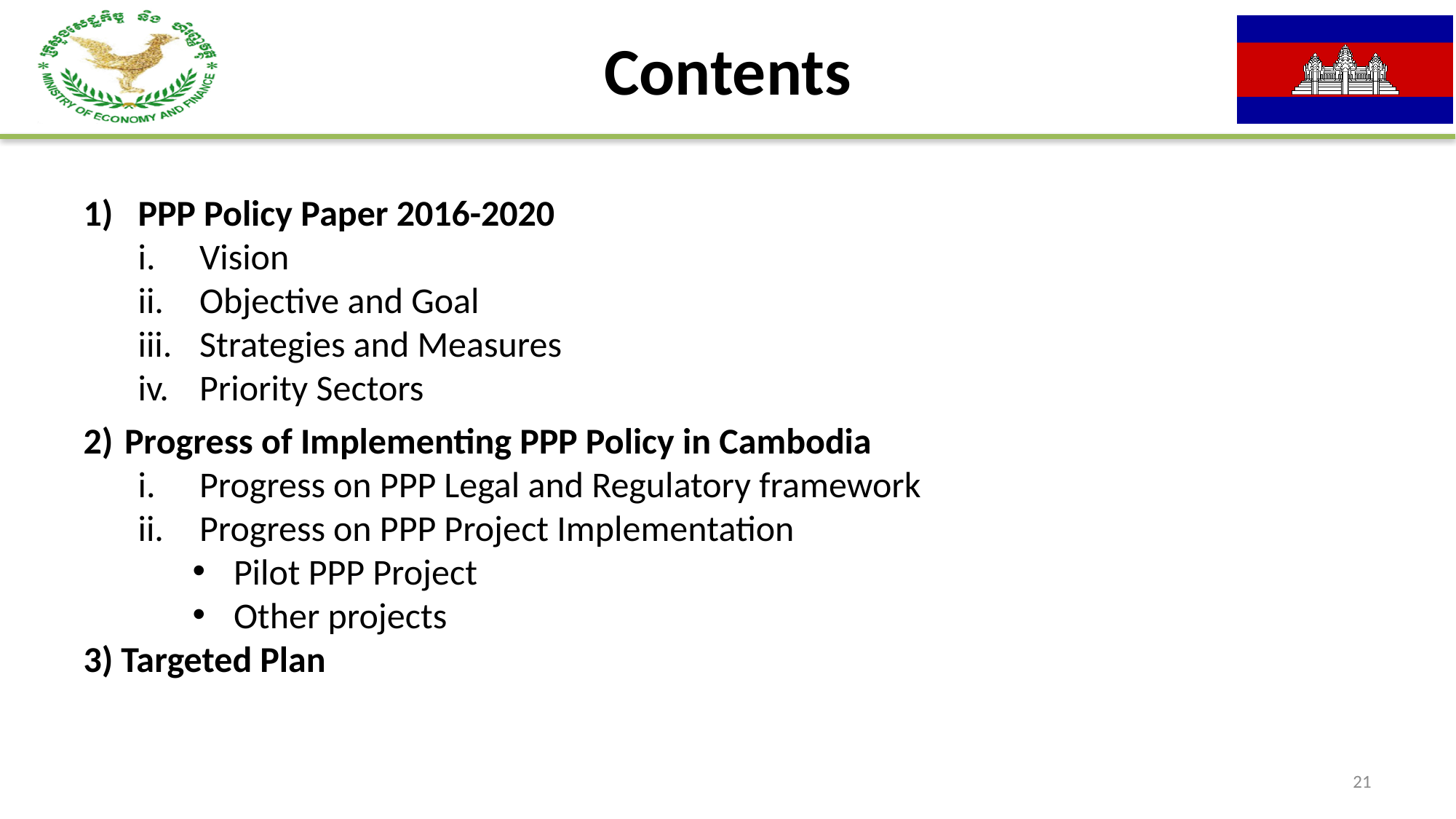

# Contents

PPP Policy Paper 2016-2020
Vision
Objective and Goal
Strategies and Measures
Priority Sectors

Progress of Implementing PPP Policy in Cambodia
Progress on PPP Legal and Regulatory framework
Progress on PPP Project Implementation
Pilot PPP Project
Other projects
3) Targeted Plan
21